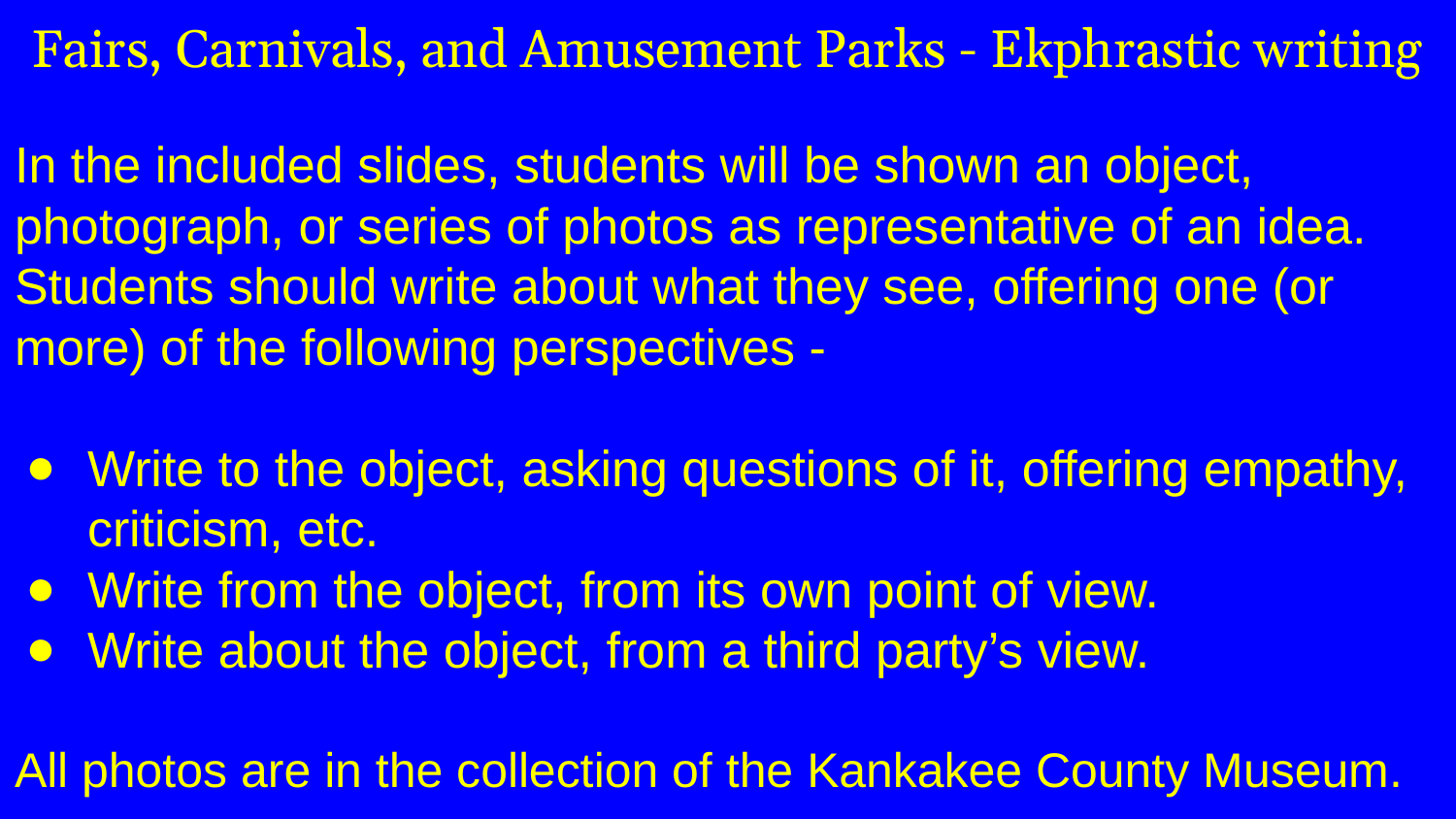

Fairs, Carnivals, and Amusement Parks - Ekphrastic writing
In the included slides, students will be shown an object, photograph, or series of photos as representative of an idea. Students should write about what they see, offering one (or more) of the following perspectives -

Write to the object, asking questions of it, offering empathy, criticism, etc.
Write from the object, from its own point of view.
Write about the object, from a third party’s view.

All photos are in the collection of the Kankakee County Museum.